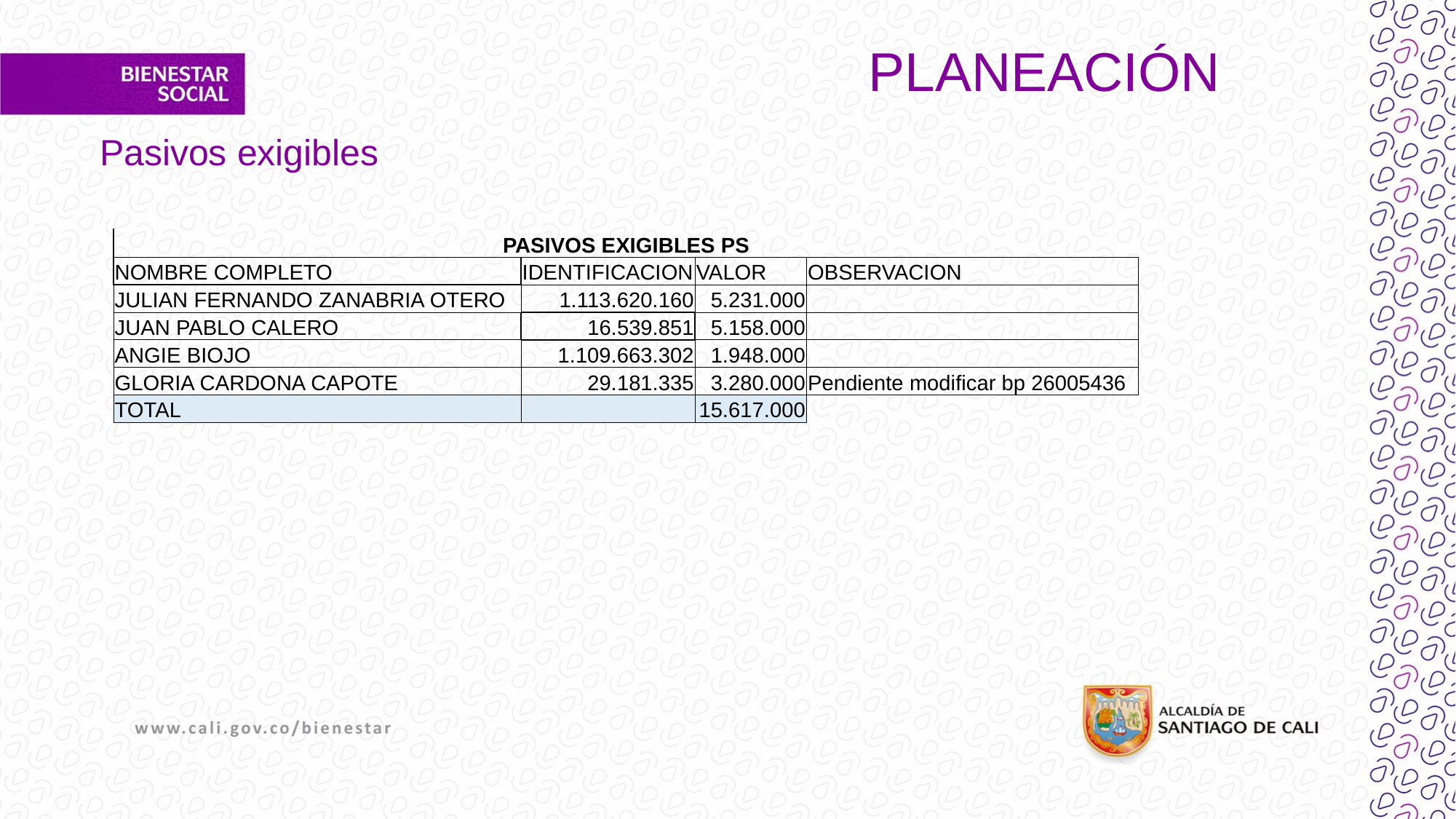

# PLANEACIÓN
Pasivos exigibles
| PASIVOS EXIGIBLES PS |  |  |  |
| --- | --- | --- | --- |
| NOMBRE COMPLETO | IDENTIFICACION | VALOR | OBSERVACION |
| JULIAN FERNANDO ZANABRIA OTERO | 1.113.620.160 | 5.231.000 |  |
| JUAN PABLO CALERO | 16.539.851 | 5.158.000 |  |
| ANGIE BIOJO | 1.109.663.302 | 1.948.000 |  |
| GLORIA CARDONA CAPOTE | 29.181.335 | 3.280.000 | Pendiente modificar bp 26005436 |
| TOTAL |  | 15.617.000 |  |